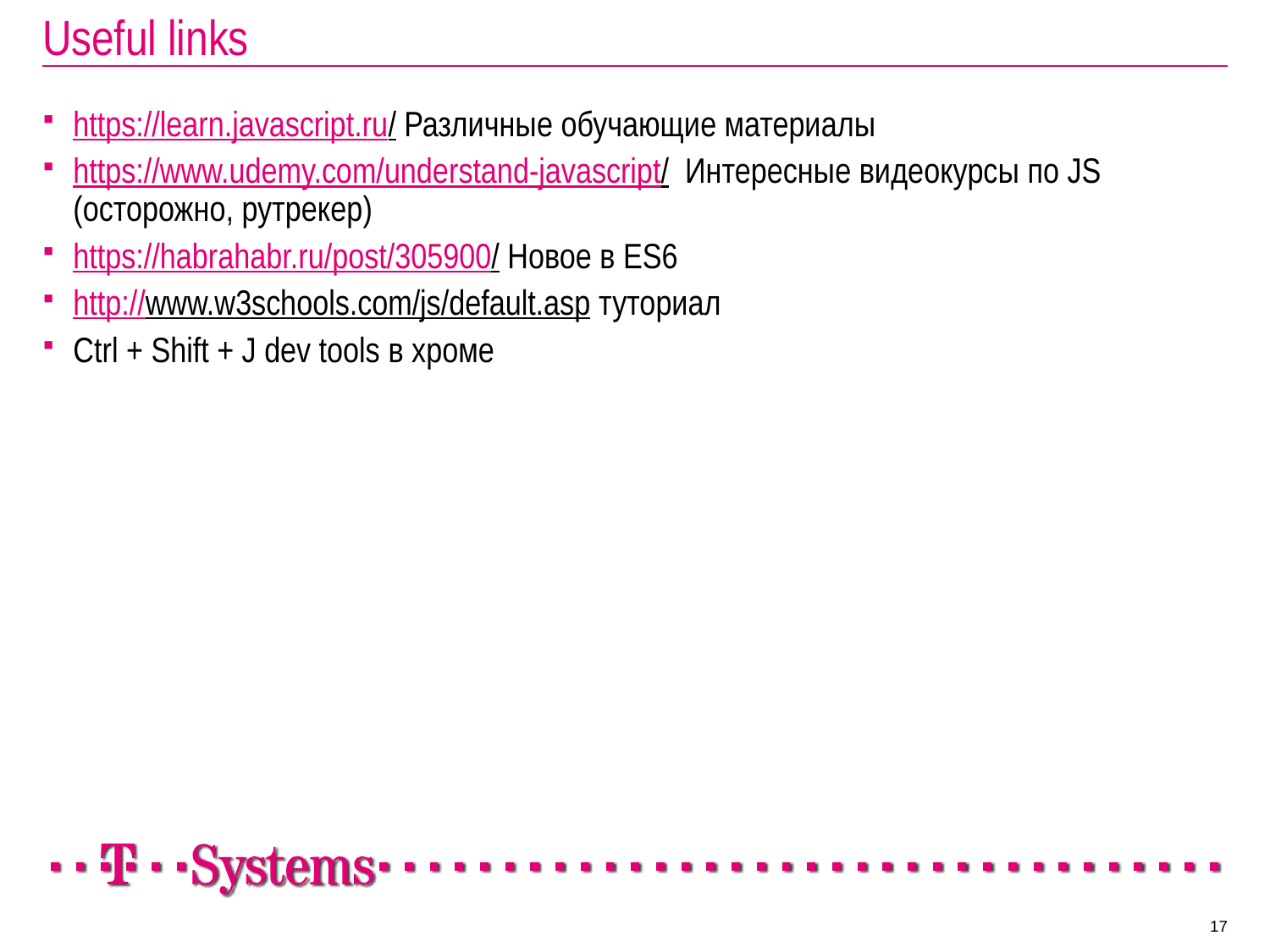

# Useful links
https://learn.javascript.ru/ Различные обучающие материалы
https://www.udemy.com/understand-javascript/  Интересные видеокурсы по JS (осторожно, рутрекер)
https://habrahabr.ru/post/305900/ Новое в ES6
http://www.w3schools.com/js/default.asp туториал
Ctrl + Shift + J dev tools в хроме

17